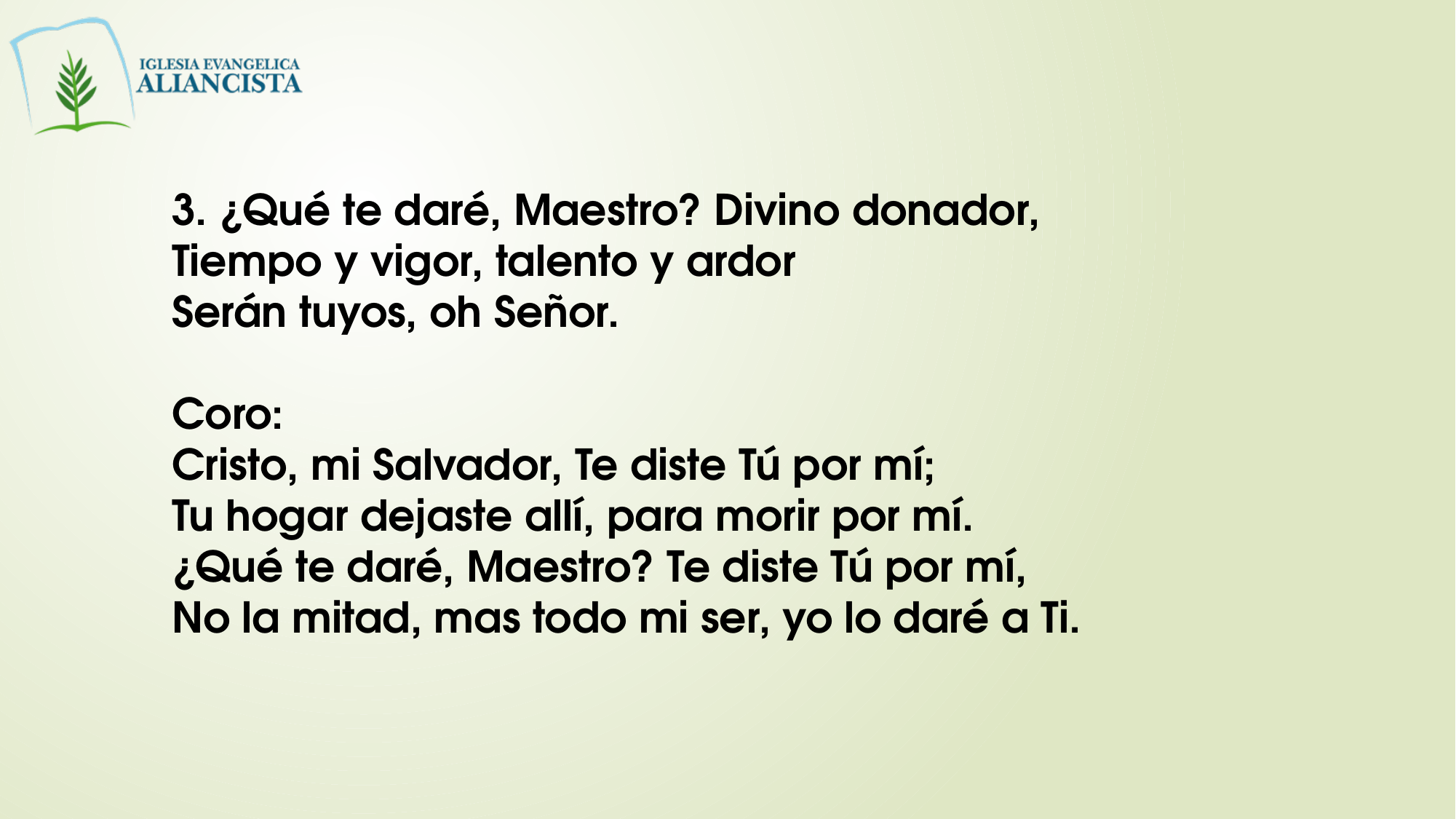

3. ¿Qué te daré, Maestro? Divino donador,
Tiempo y vigor, talento y ardor
Serán tuyos, oh Señor.

Coro:
Cristo, mi Salvador, Te diste Tú por mí;
Tu hogar dejaste allí, para morir por mí.
¿Qué te daré, Maestro? Te diste Tú por mí,
No la mitad, mas todo mi ser, yo lo daré a Ti.